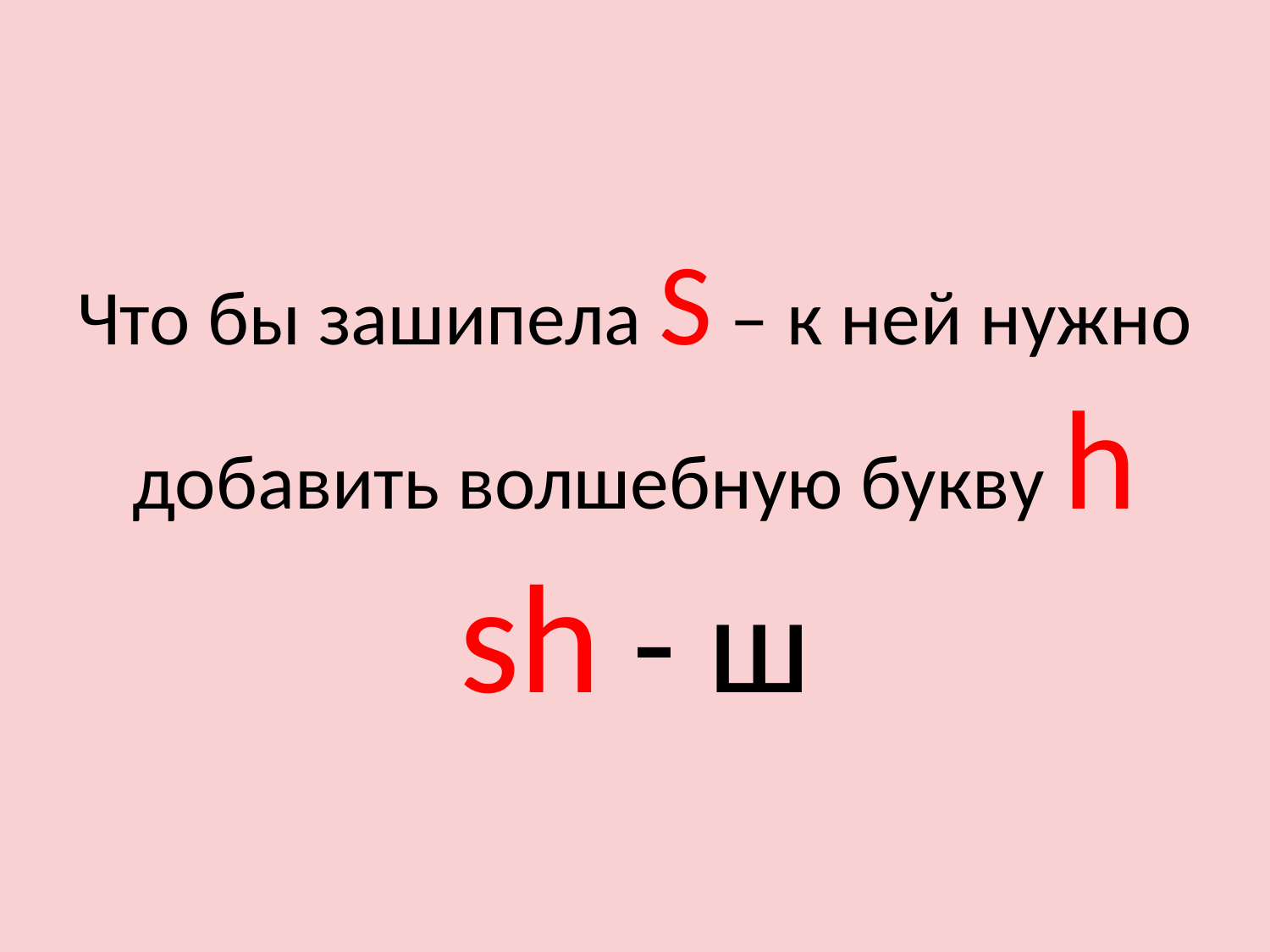

# Что бы зашипела S – к ней нужно добавить волшебную букву h sh - ш